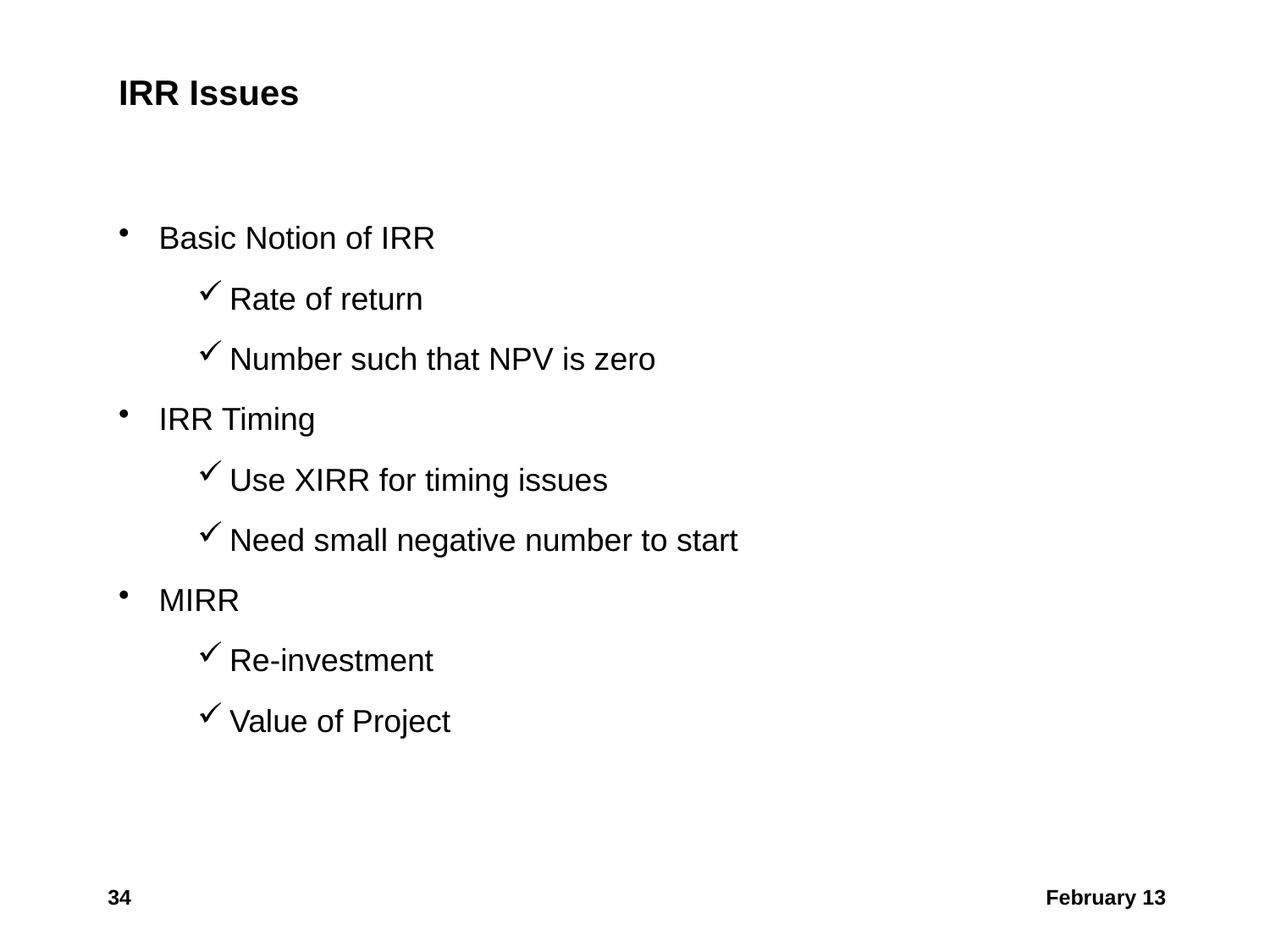

# IRR Issues
Basic Notion of IRR
Rate of return
Number such that NPV is zero
IRR Timing
Use XIRR for timing issues
Need small negative number to start
MIRR
Re-investment
Value of Project